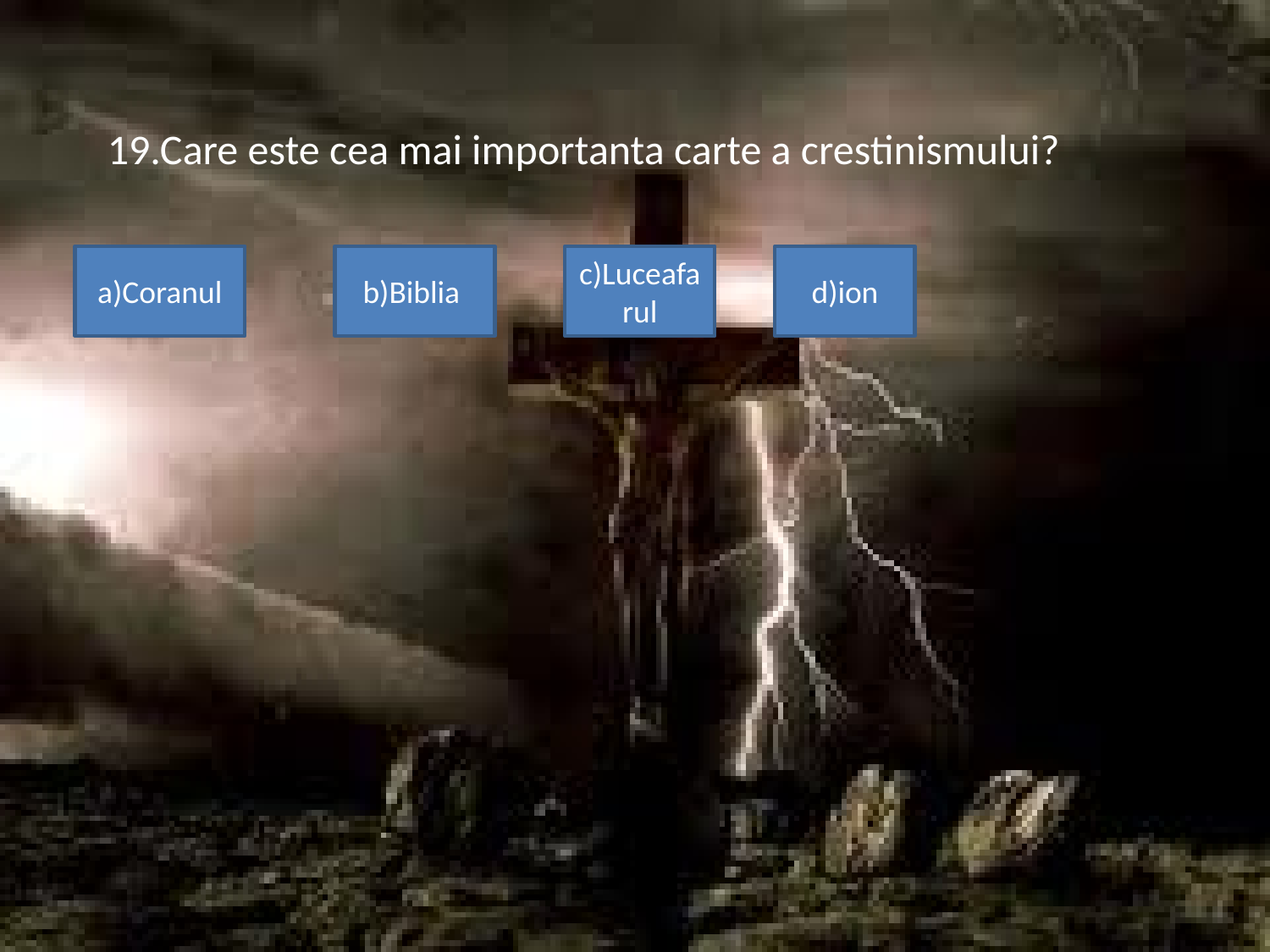

19.Care este cea mai importanta carte a crestinismului?
a)Coranul
b)Biblia
c)Luceafarul
d)ion